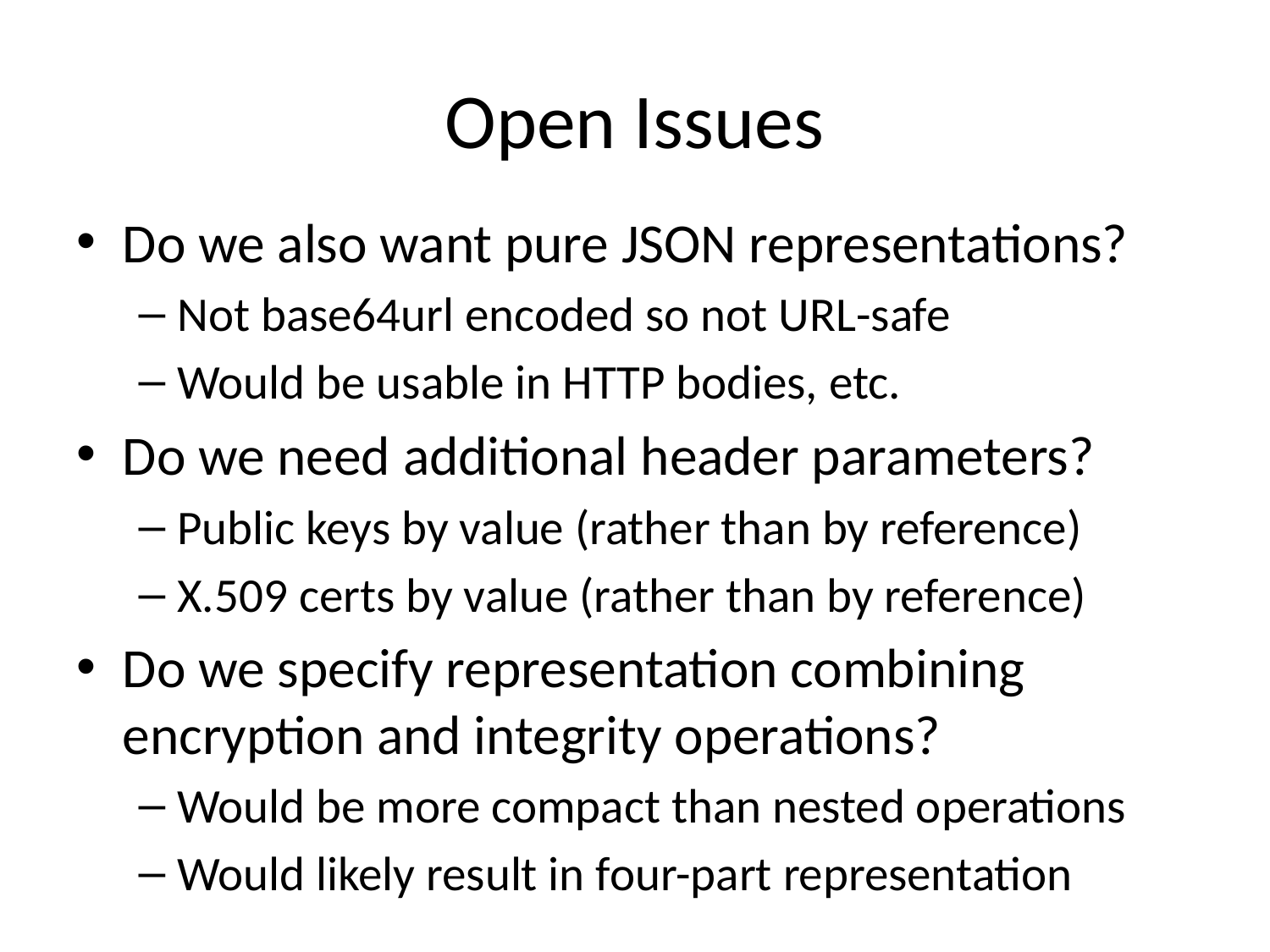

# Open Issues
Do we also want pure JSON representations?
Not base64url encoded so not URL-safe
Would be usable in HTTP bodies, etc.
Do we need additional header parameters?
Public keys by value (rather than by reference)
X.509 certs by value (rather than by reference)
Do we specify representation combining encryption and integrity operations?
Would be more compact than nested operations
Would likely result in four-part representation